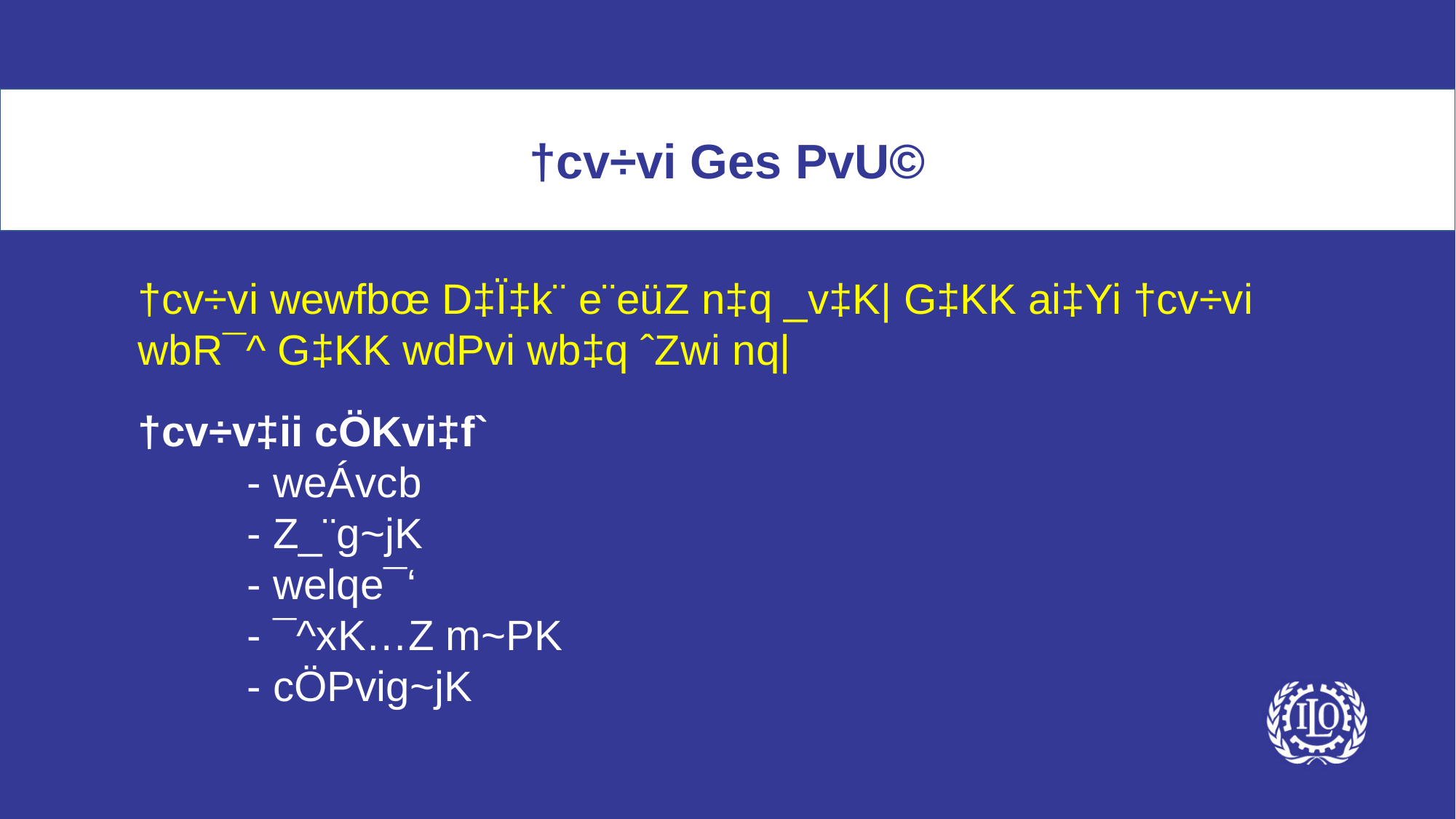

†cv÷vi Ges PvU©
†cv÷vi wewfbœ D‡Ï‡k¨ e¨eüZ n‡q _v‡K| G‡KK ai‡Yi †cv÷vi wbR¯^ G‡KK wdPvi wb‡q ˆZwi nq|
†cv÷v‡ii cÖKvi‡f`
	- weÁvcb
	- Z_¨g~jK
	- welqe¯‘
	- ¯^xK…Z m~PK
	- cÖPvig~jK